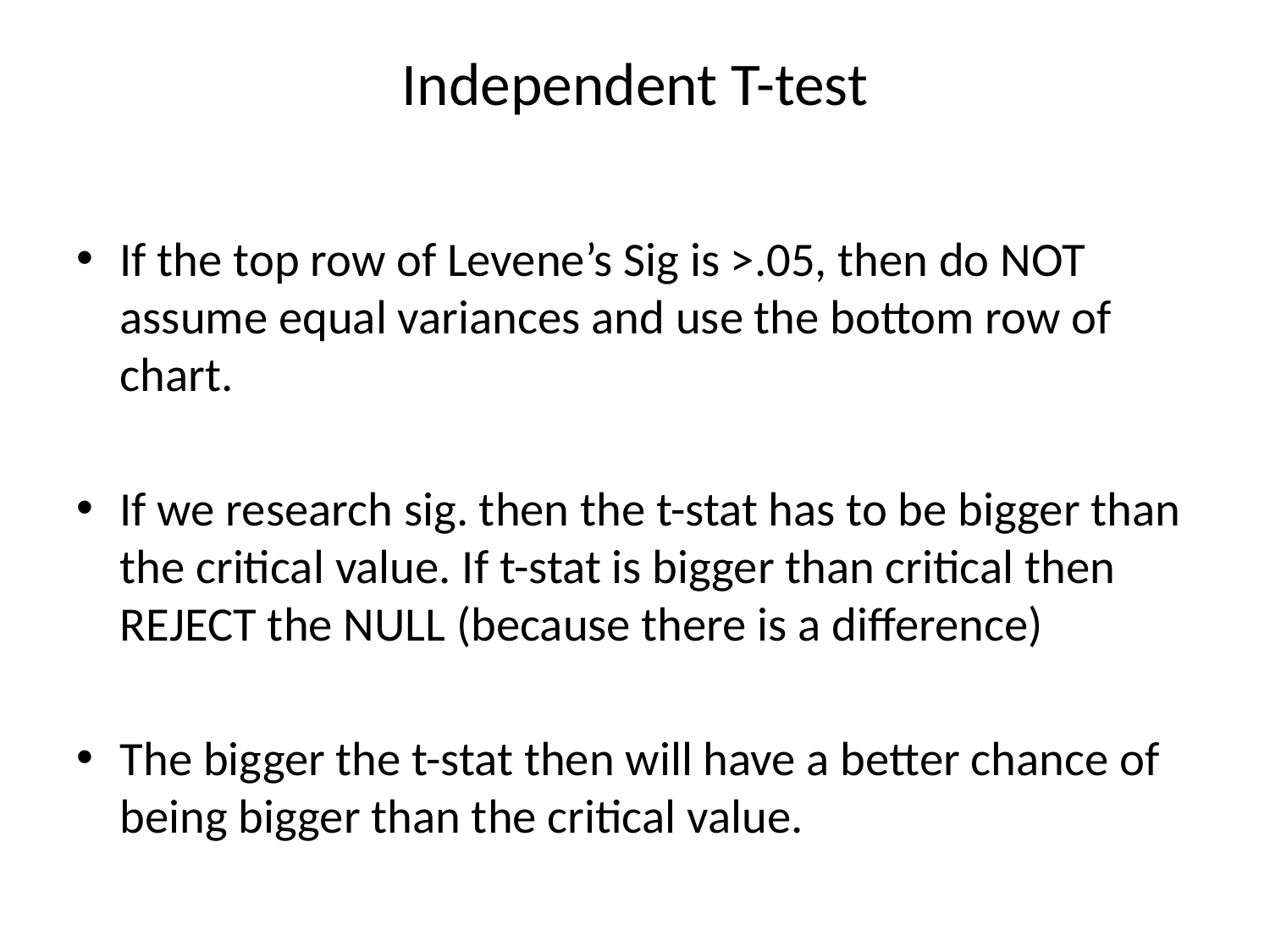

# Independent T-test
If the top row of Levene’s Sig is >.05, then do NOT assume equal variances and use the bottom row of chart.

If we research sig. then the t-stat has to be bigger than the critical value. If t-stat is bigger than critical then REJECT the NULL (because there is a difference)

The bigger the t-stat then will have a better chance of being bigger than the critical value.